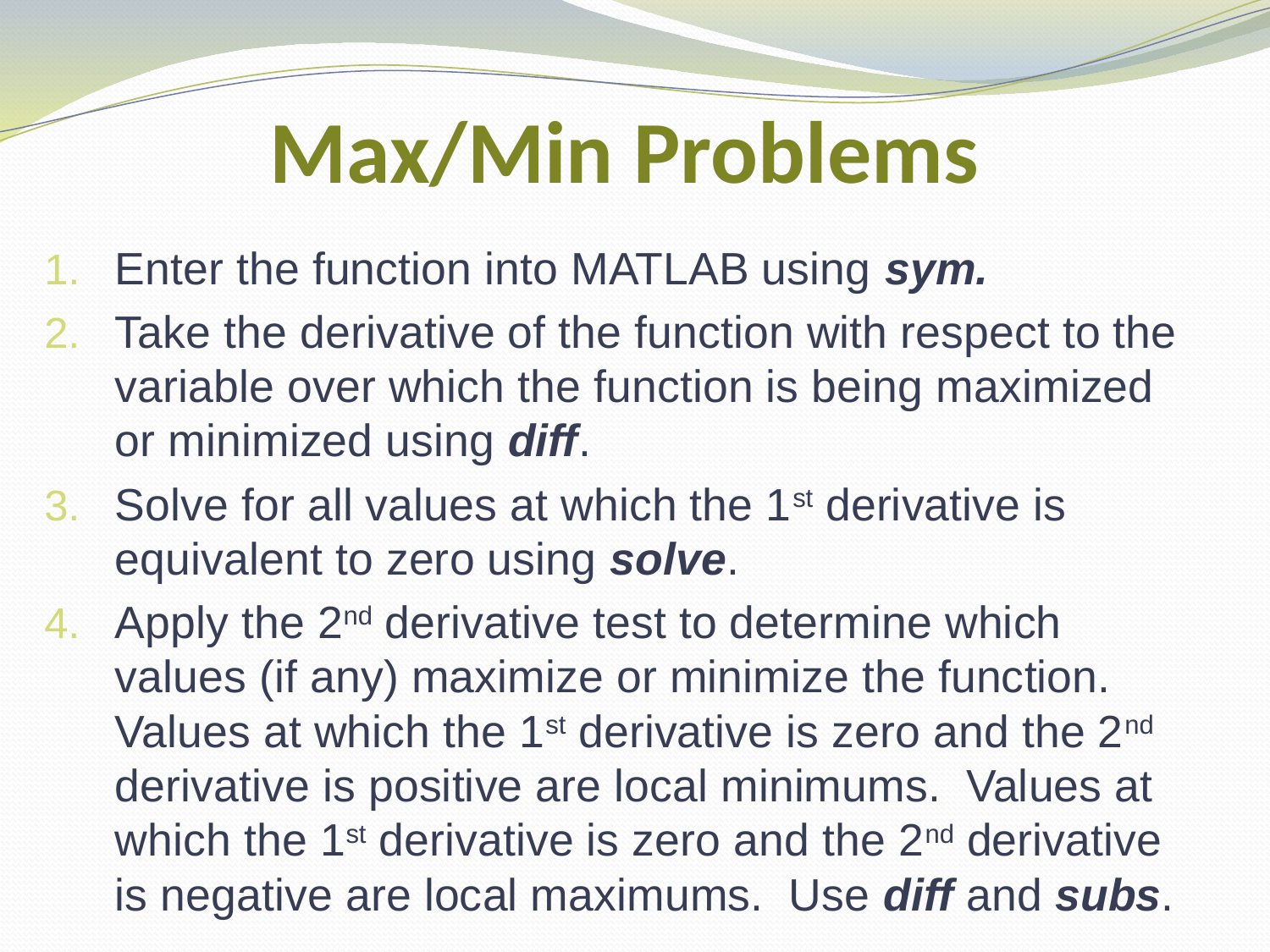

# Max/Min Problems
Enter the function into MATLAB using sym.
Take the derivative of the function with respect to the variable over which the function is being maximized or minimized using diff.
Solve for all values at which the 1st derivative is equivalent to zero using solve.
Apply the 2nd derivative test to determine which values (if any) maximize or minimize the function.  Values at which the 1st derivative is zero and the 2nd derivative is positive are local minimums.  Values at which the 1st derivative is zero and the 2nd derivative is negative are local maximums.  Use diff and subs.